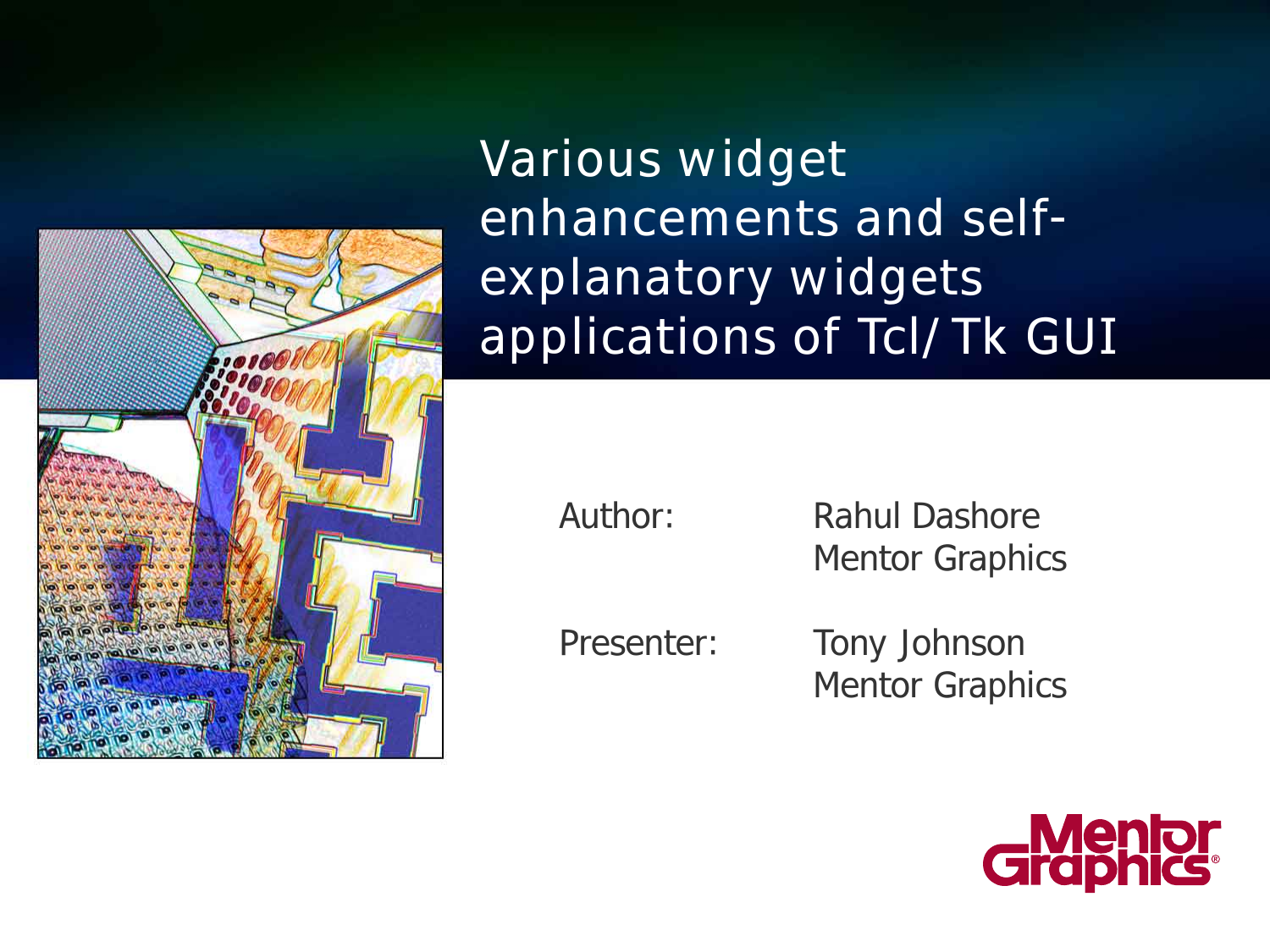

# Various widget enhancements and self-explanatory widgets applications of Tcl/Tk GUI
Author:		Rahul Dashore
		Mentor Graphics

Presenter: 	Tony Johnson
		Mentor Graphics